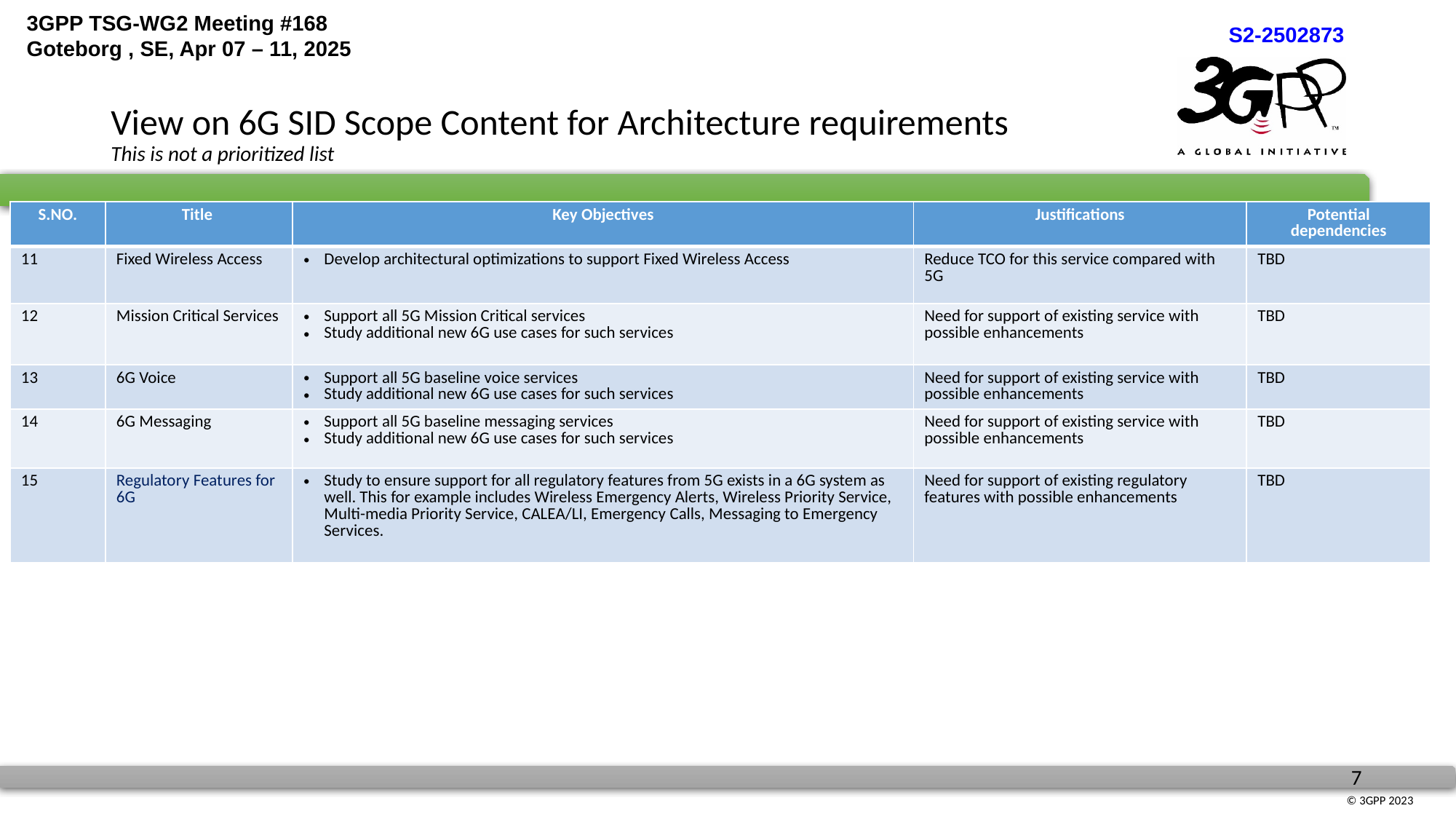

# View on 6G SID Scope Content for Architecture requirements This is not a prioritized list
| S.NO. | Title | Key Objectives | Justifications | Potential dependencies |
| --- | --- | --- | --- | --- |
| 11 | Fixed Wireless Access | Develop architectural optimizations to support Fixed Wireless Access | Reduce TCO for this service compared with 5G | TBD |
| 12 | Mission Critical Services | Support all 5G Mission Critical services Study additional new 6G use cases for such services | Need for support of existing service with possible enhancements | TBD |
| 13 | 6G Voice | Support all 5G baseline voice services Study additional new 6G use cases for such services | Need for support of existing service with possible enhancements | TBD |
| 14 | 6G Messaging | Support all 5G baseline messaging services Study additional new 6G use cases for such services | Need for support of existing service with possible enhancements | TBD |
| 15 | Regulatory Features for 6G | Study to ensure support for all regulatory features from 5G exists in a 6G system as well. This for example includes Wireless Emergency Alerts, Wireless Priority Service, Multi-media Priority Service, CALEA/LI, Emergency Calls, Messaging to Emergency Services. | Need for support of existing regulatory features with possible enhancements | TBD |